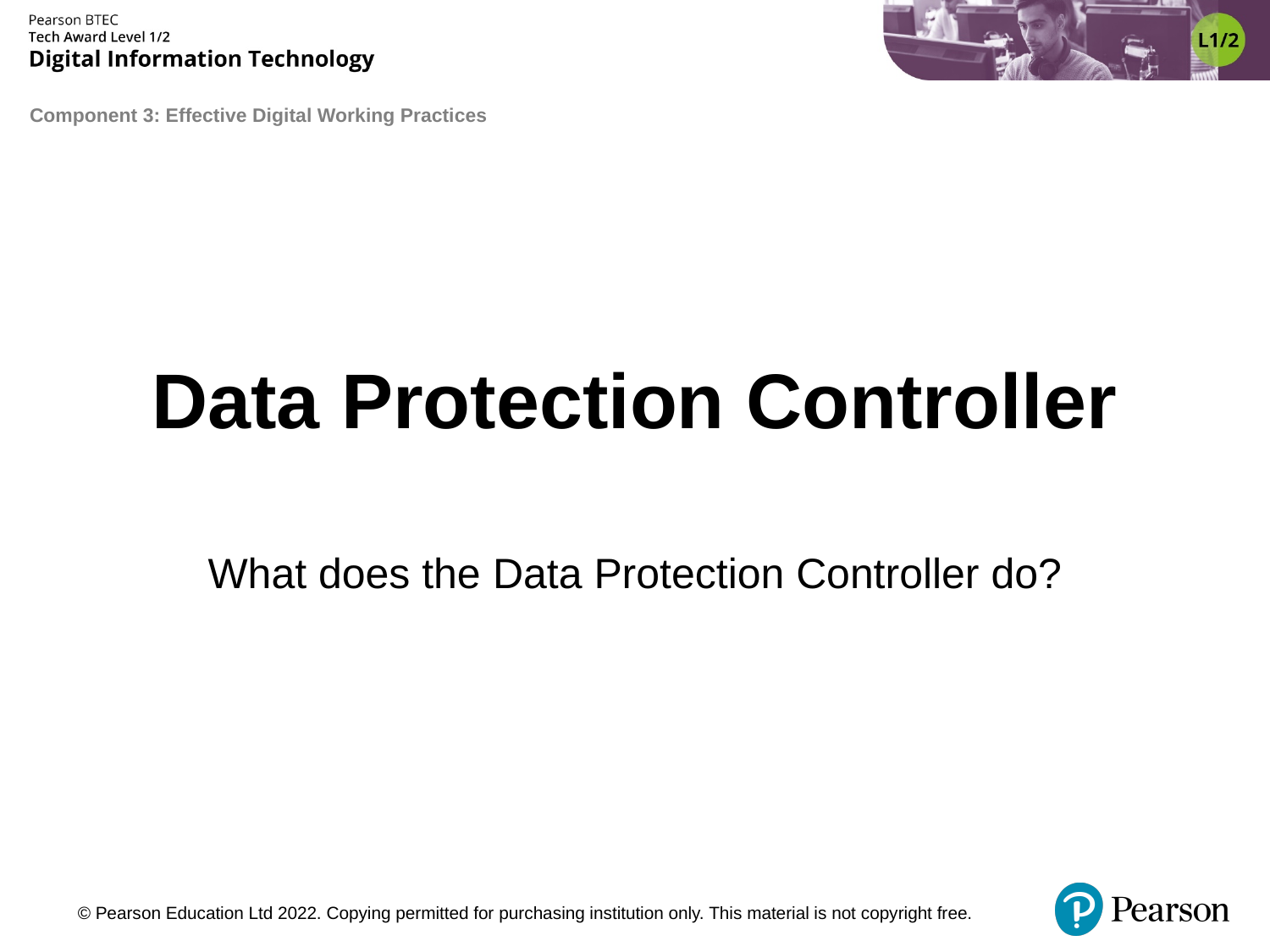

# Data Protection Controller
What does the Data Protection Controller do?
© Pearson Education Ltd 2022. Copying permitted for purchasing institution only. This material is not copyright free.